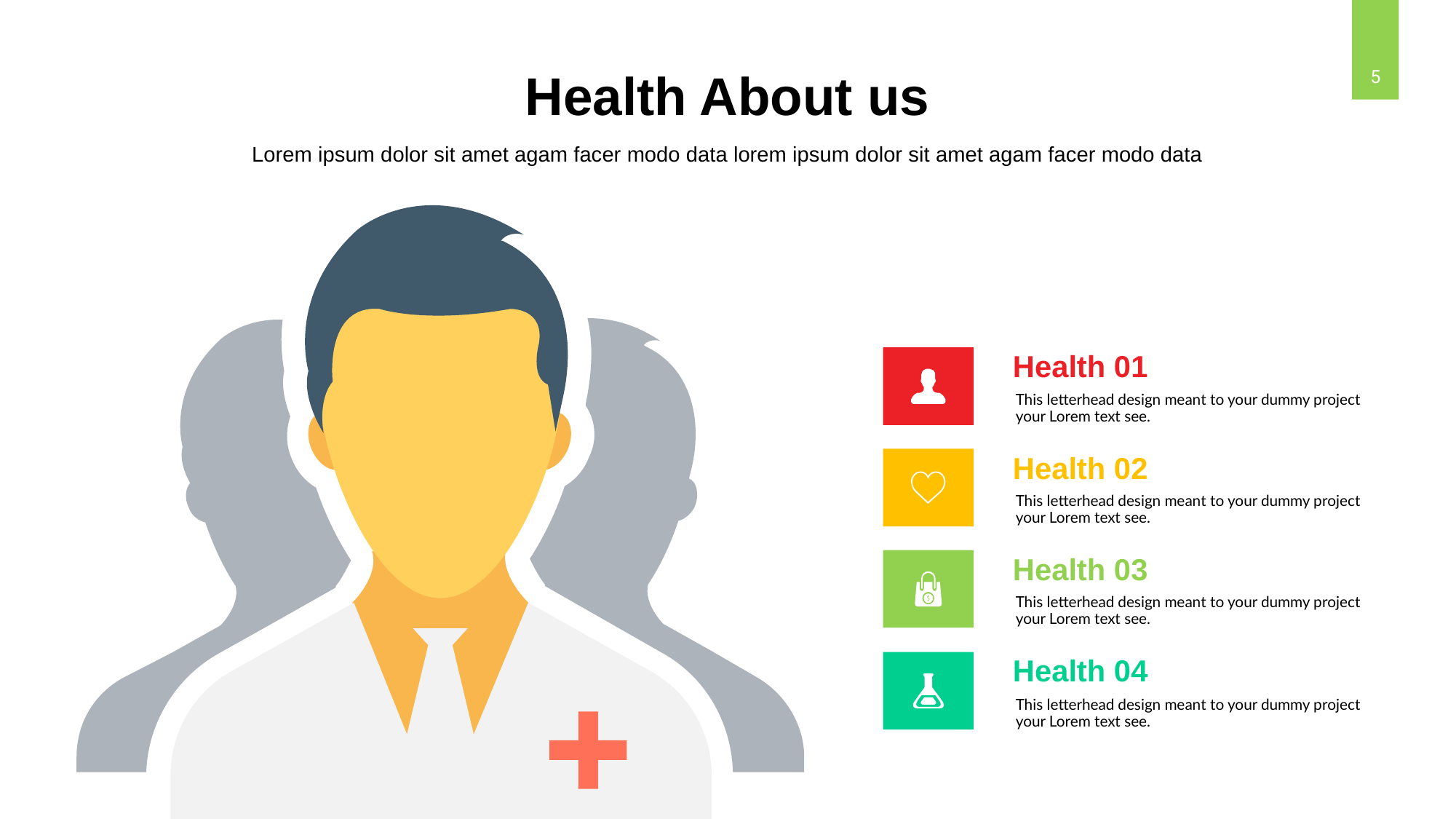

# Health About us
5
Lorem ipsum dolor sit amet agam facer modo data lorem ipsum dolor sit amet agam facer modo data

Health 01
This letterhead design meant to your dummy project your Lorem text see.

Health 02
This letterhead design meant to your dummy project your Lorem text see.

Health 03
This letterhead design meant to your dummy project your Lorem text see.

Health 04
This letterhead design meant to your dummy project your Lorem text see.